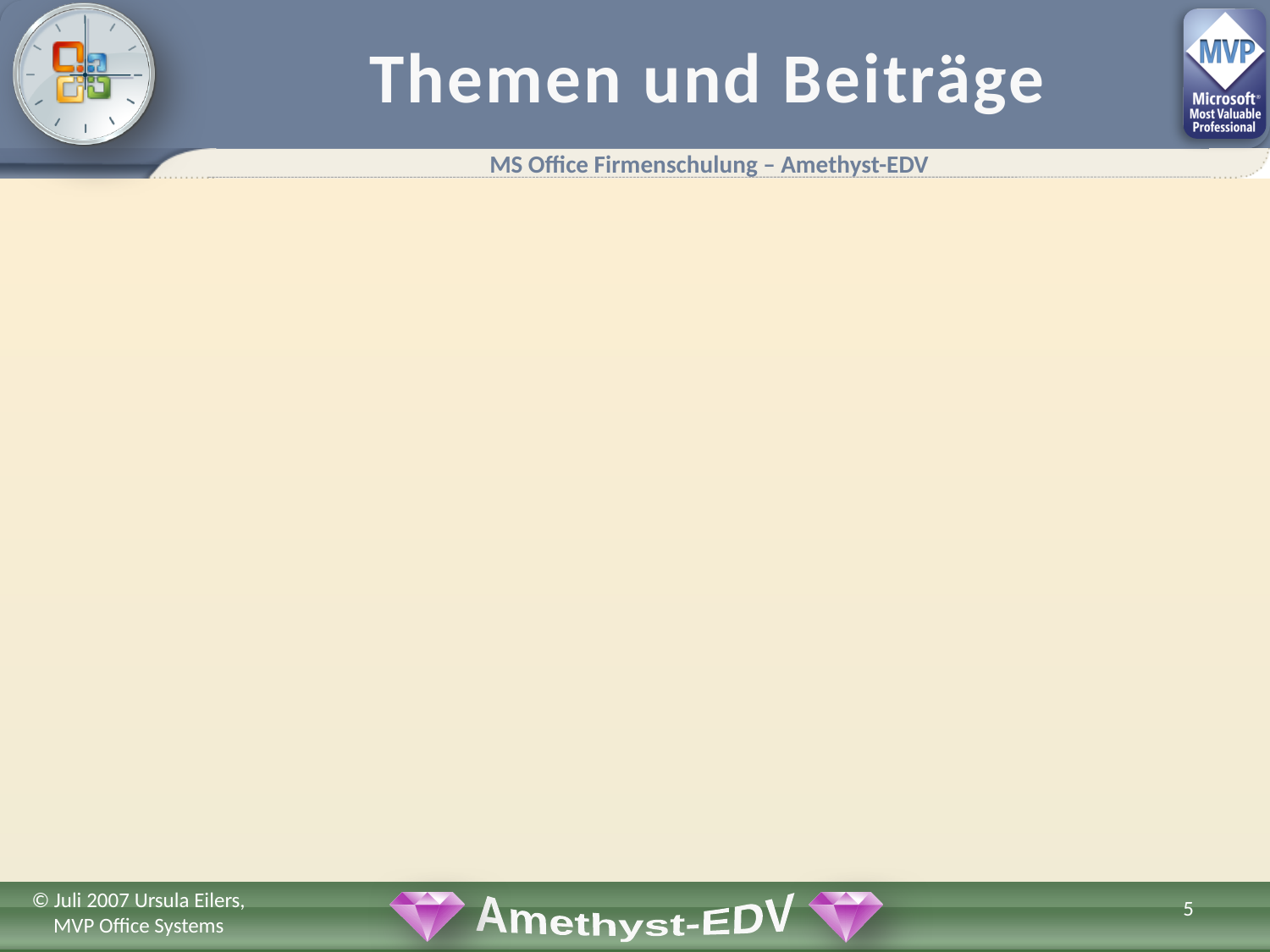

# Themen und Beiträge
5
© Juli 2007 Ursula Eilers, MVP Office Systems